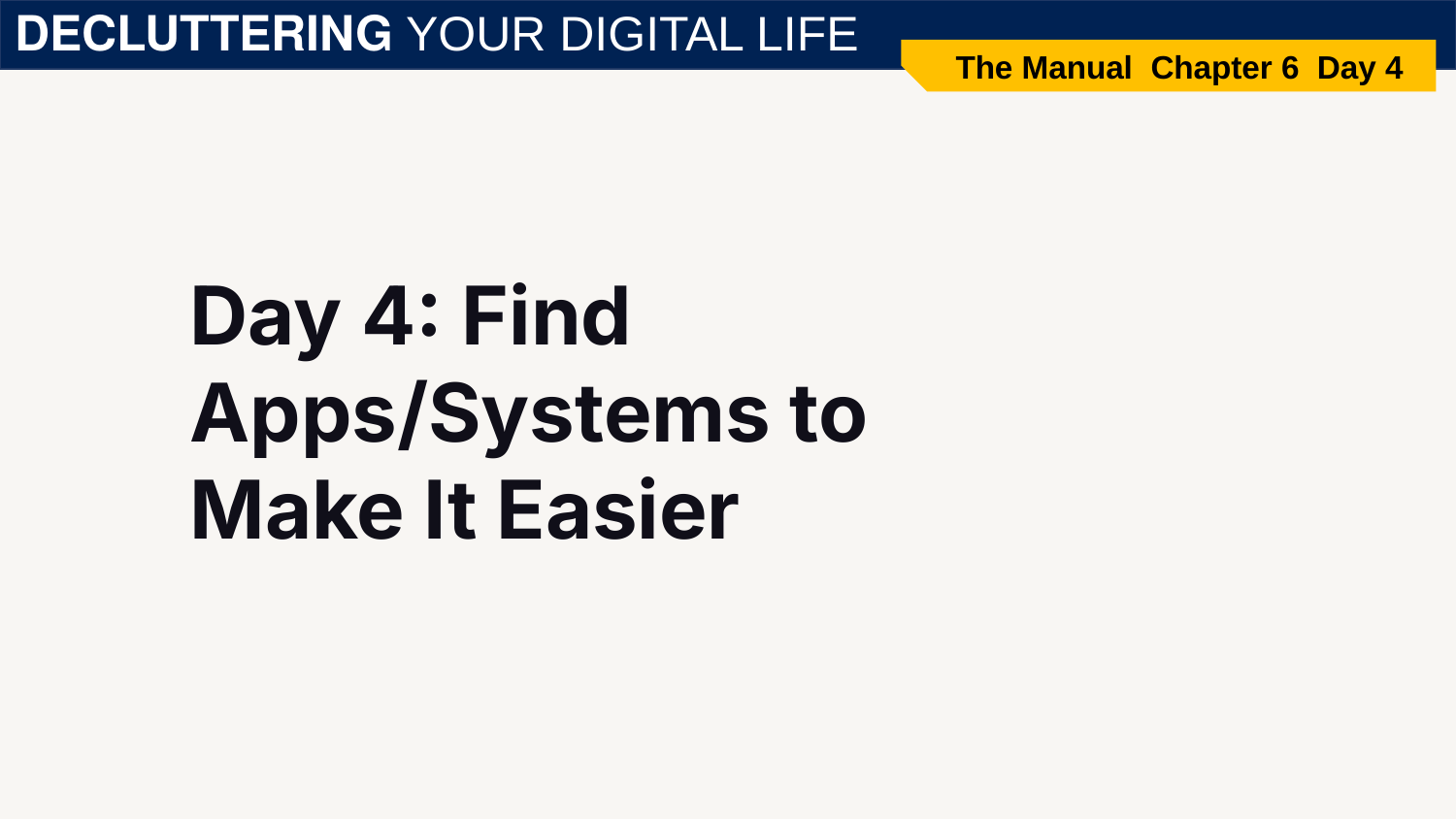

DECLUTTERING YOUR DIGITAL LIFE
The Manual  Chapter 6  Day 4

# Day 4: Find Apps/Systems to Make It Easier